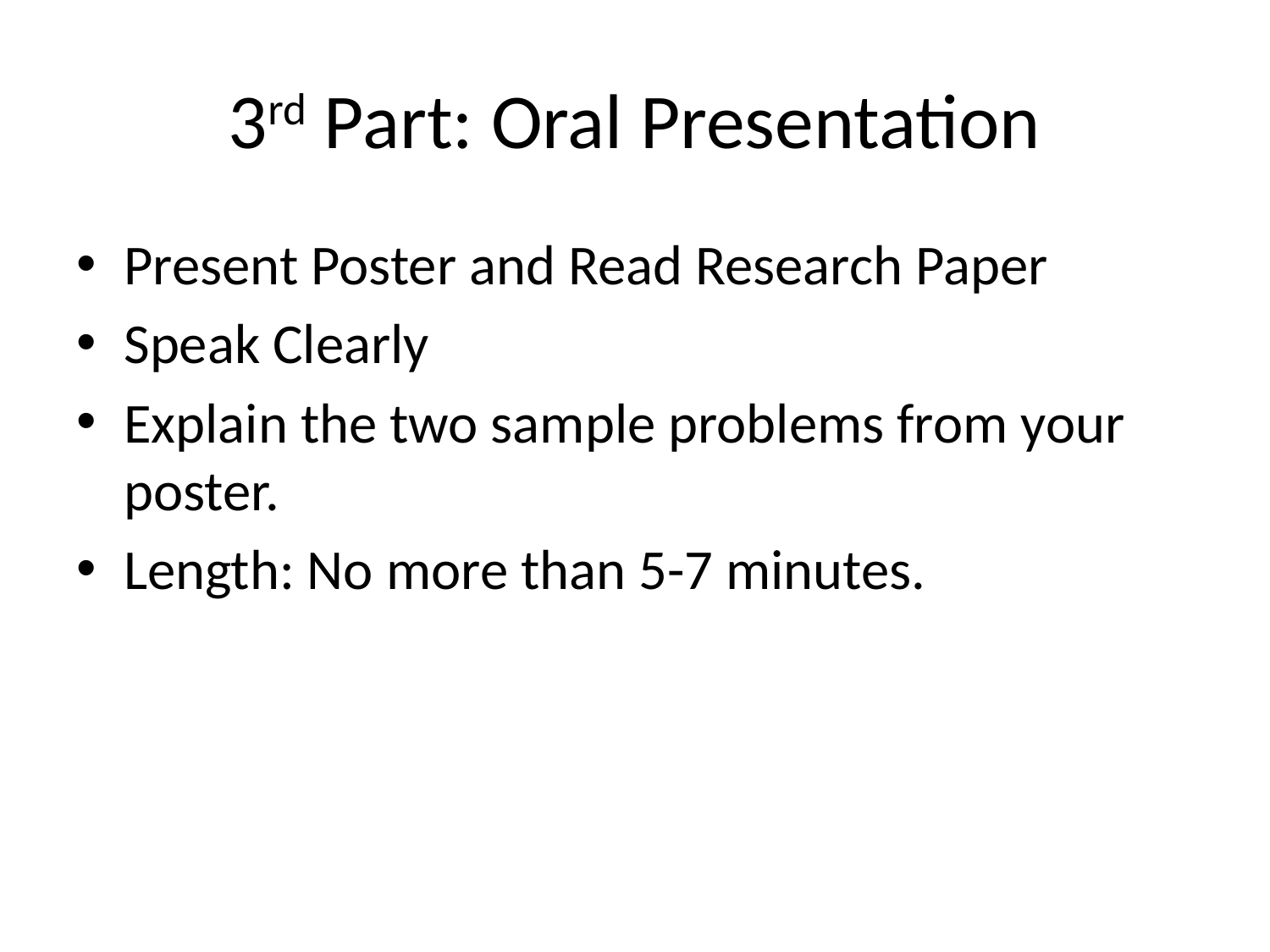

# 3rd Part: Oral Presentation
Present Poster and Read Research Paper
Speak Clearly
Explain the two sample problems from your poster.
Length: No more than 5-7 minutes.